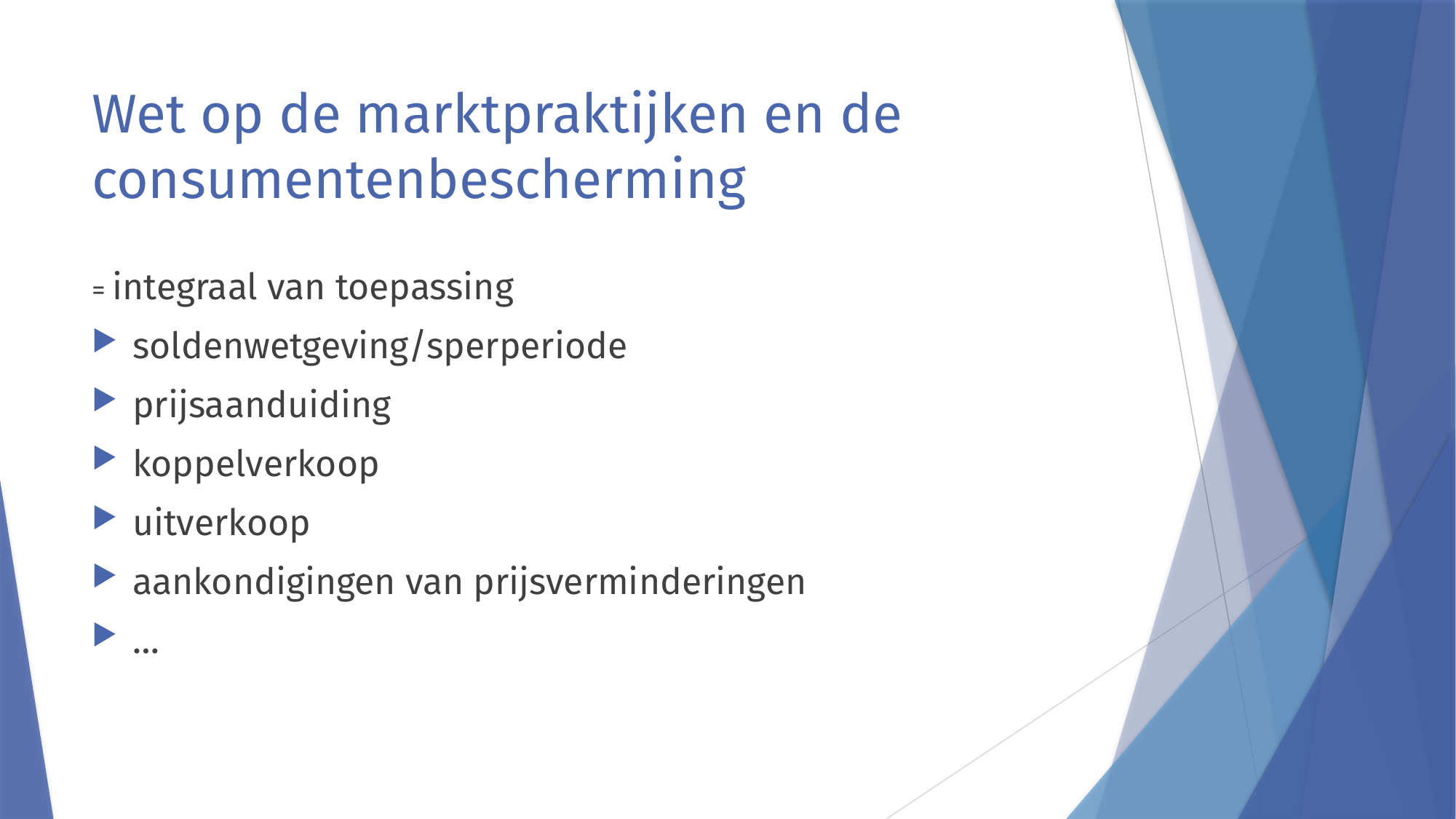

# Wet op de marktpraktijken en de consumentenbescherming
= integraal van toepassing
soldenwetgeving/sperperiode
prijsaanduiding
koppelverkoop
uitverkoop
aankondigingen van prijsverminderingen
…